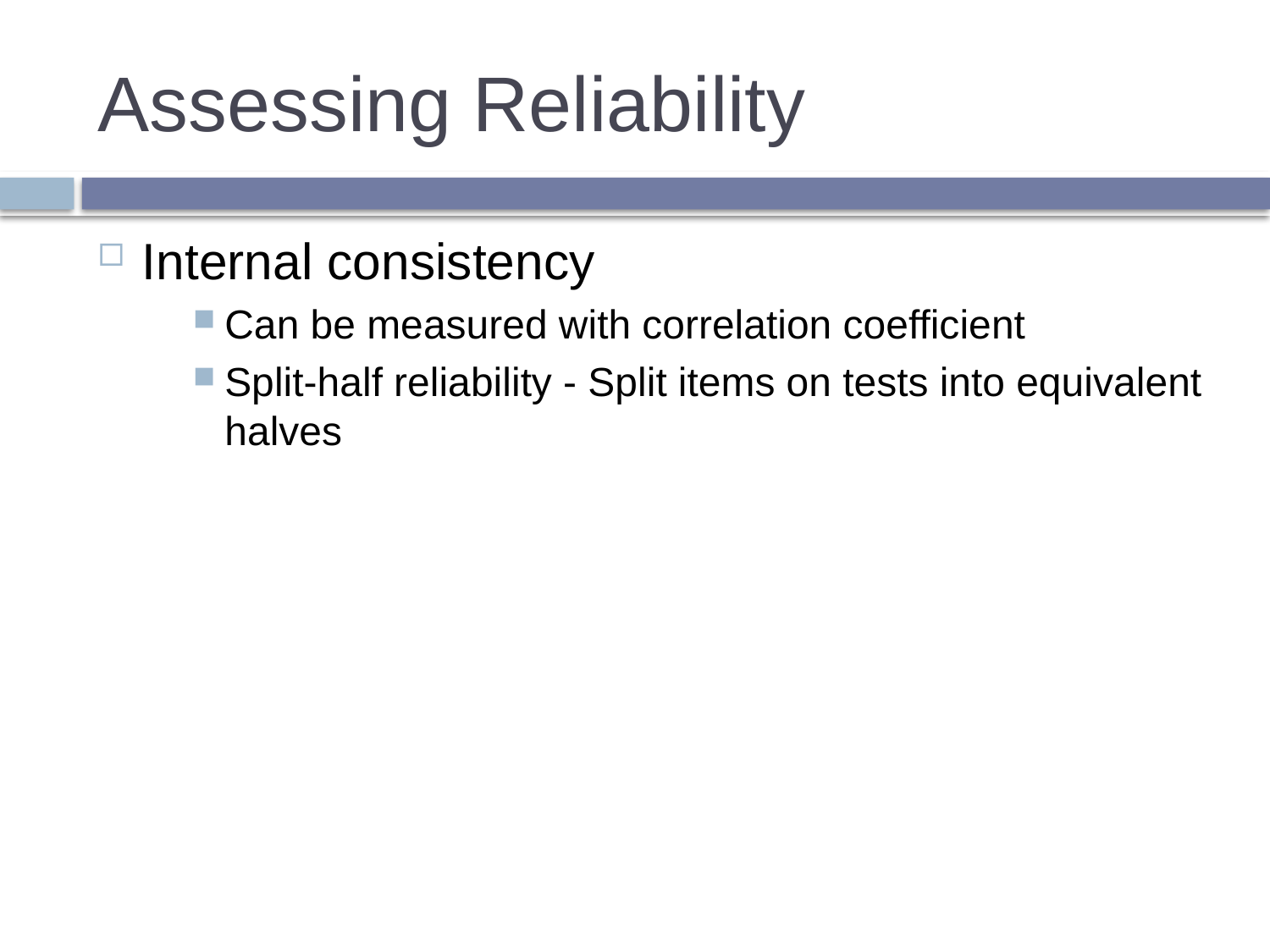

# Assessing Reliability
Internal consistency
Can be measured with correlation coefficient
Split-half reliability - Split items on tests into equivalent halves